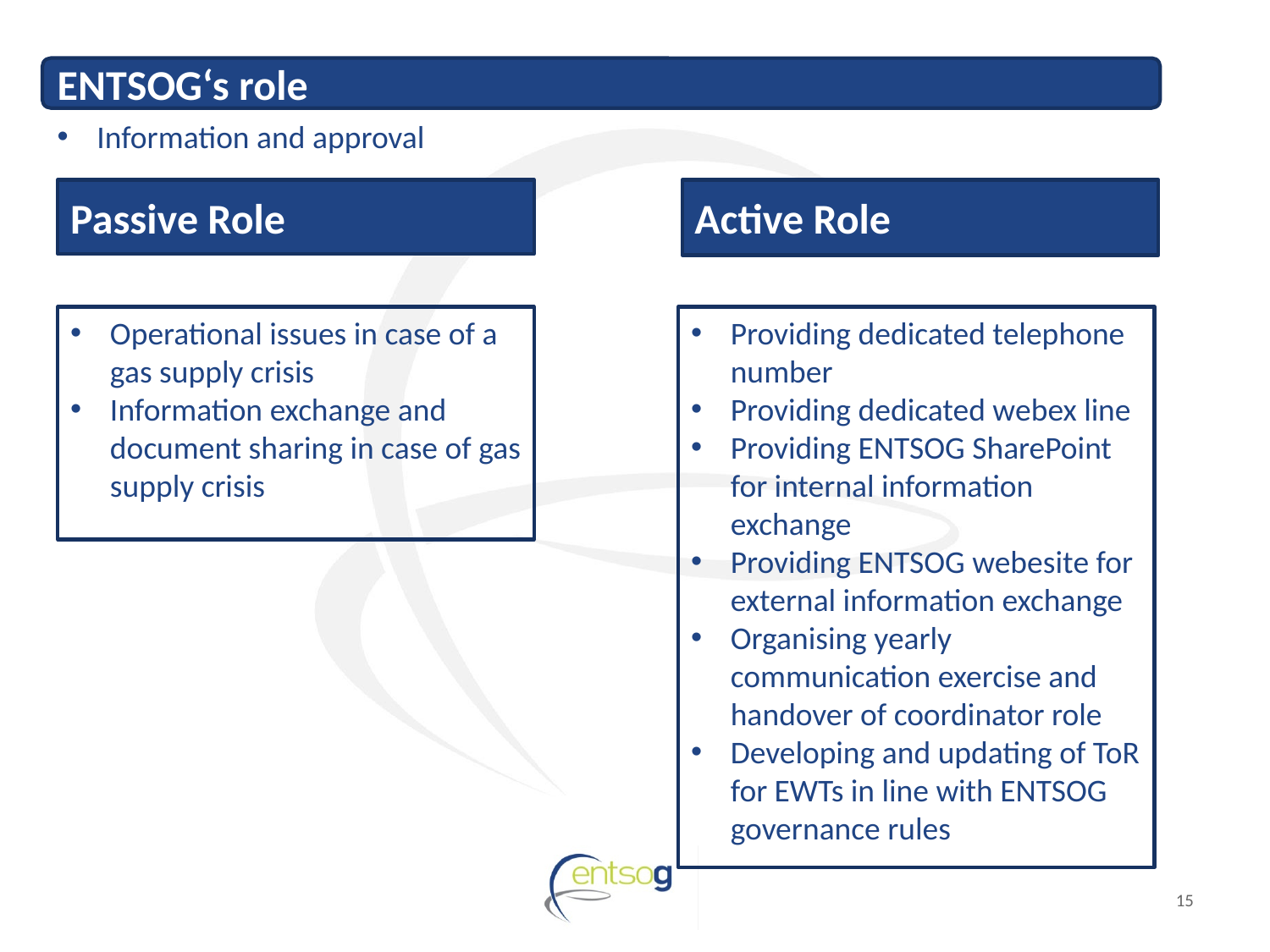

ENTSOG‘s role
Information and approval
Passive Role
Active Role
Operational issues in case of a gas supply crisis
Information exchange and document sharing in case of gas supply crisis

Providing dedicated telephone number
Providing dedicated webex line
Providing ENTSOG SharePoint for internal information exchange
Providing ENTSOG webesite for external information exchange
Organising yearly communication exercise and handover of coordinator role
Developing and updating of ToR for EWTs in line with ENTSOG governance rules

15